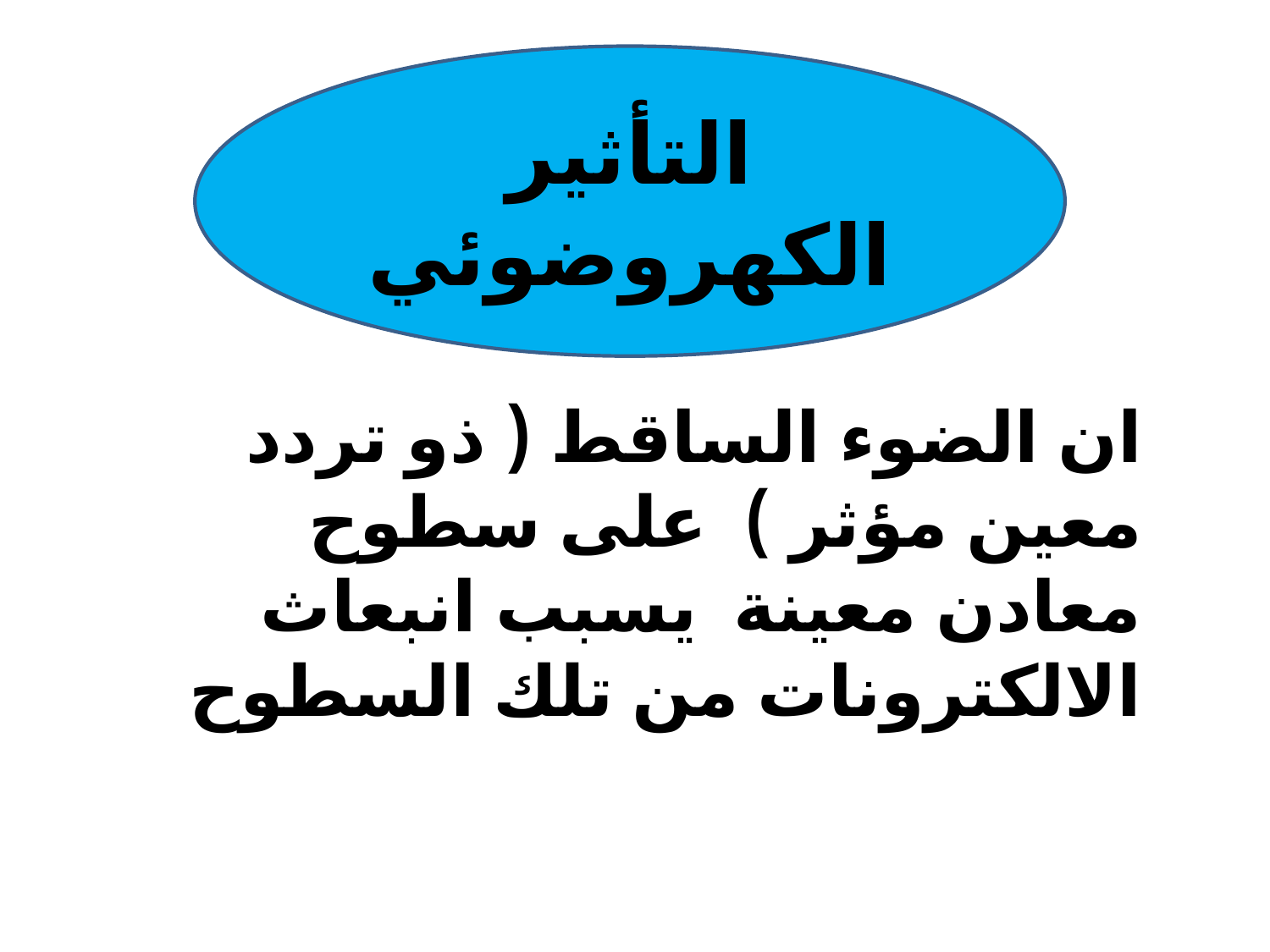

التأثير الكهروضوئي
ان الضوء الساقط ( ذو تردد معين مؤثر )  على سطوح معادن معينة  يسبب انبعاث الالكترونات من تلك السطوح